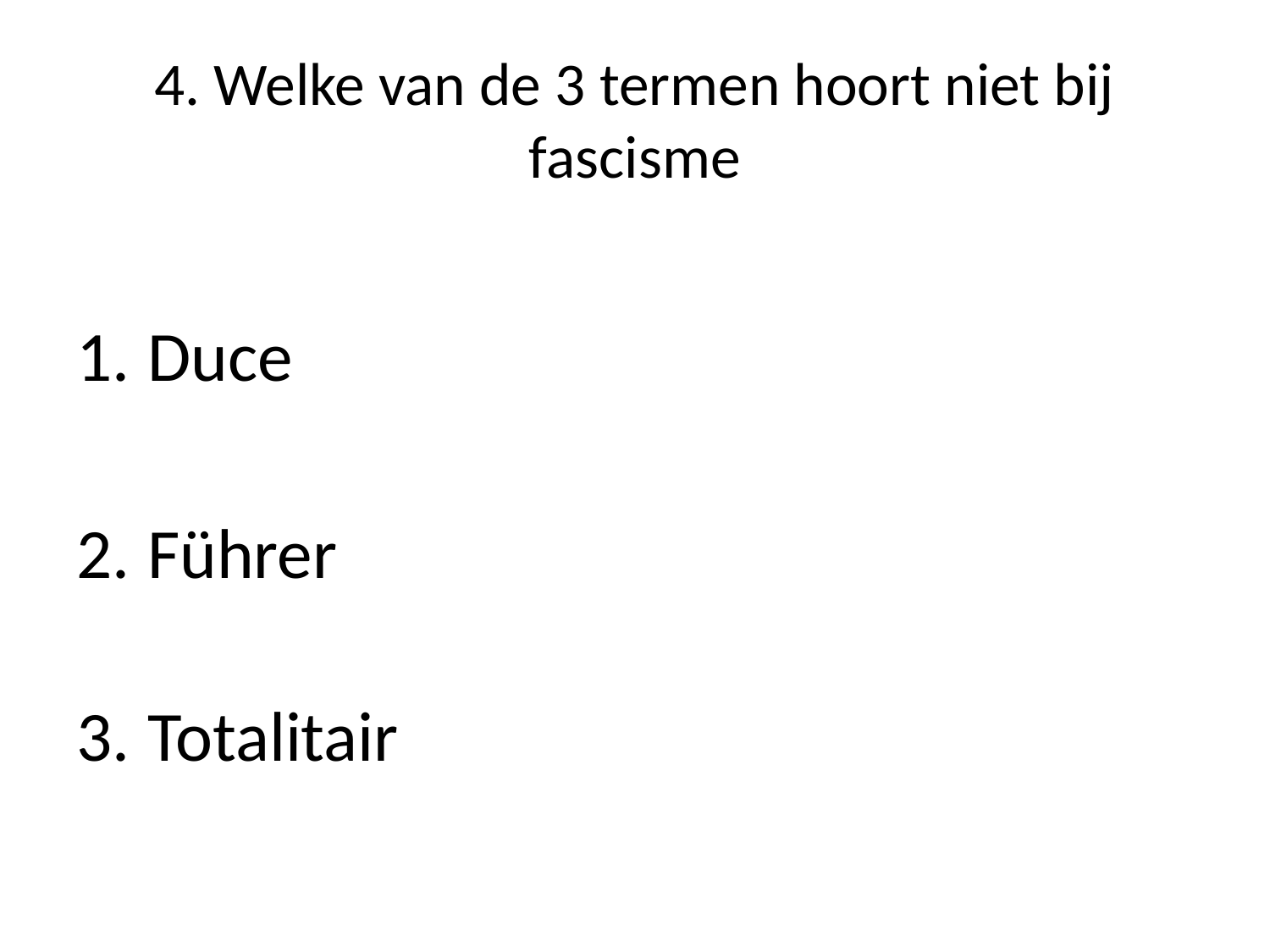

# 4. Welke van de 3 termen hoort niet bij fascisme

Duce

Führer
Totalitair